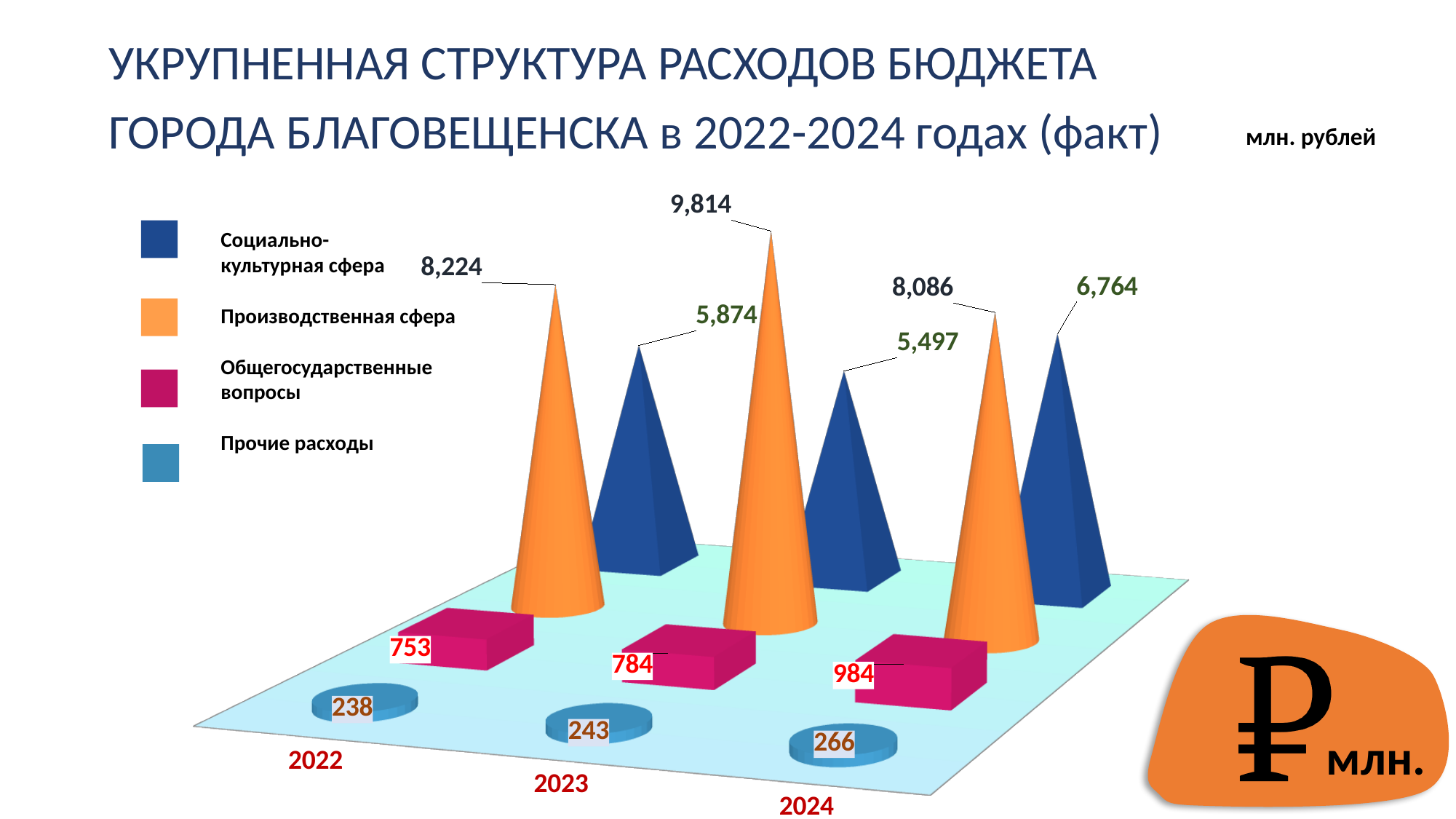

УКРУПНЕННАЯ СТРУКТУРА РАСХОДОВ БЮДЖЕТА ГОРОДА БЛАГОВЕЩЕНСКА в 2022-2024 годах (факт)

млн. рублей

[unsupported chart]

Социально-
культурная сфера

Производственная сфера

Общегосударственные    вопросы

Прочие расходы

млн.